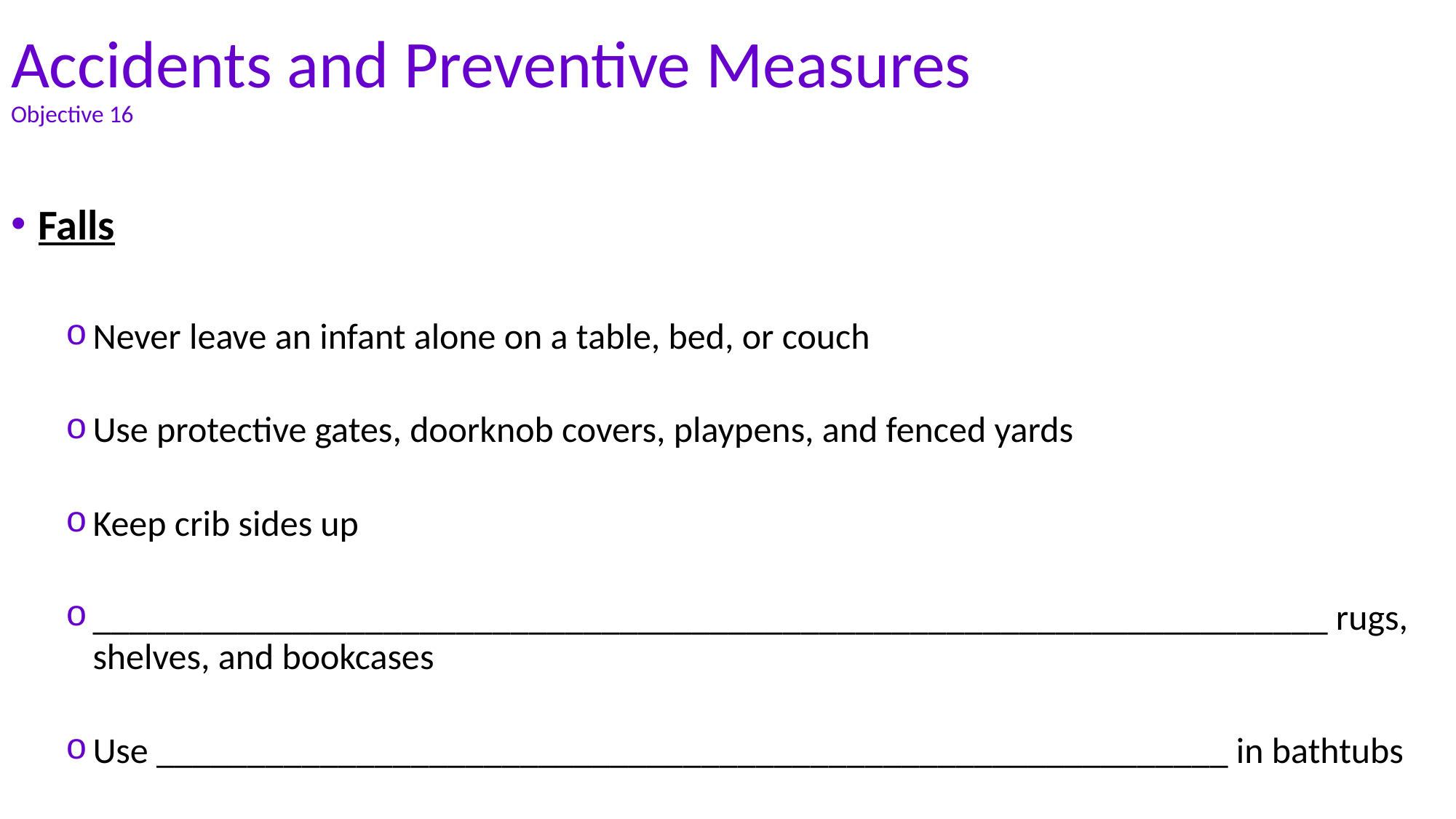

# Accidents and Preventive Measures Objective 16
Falls

Never leave an infant alone on a table, bed, or couch

Use protective gates, doorknob covers, playpens, and fenced yards

Keep crib sides up

____________________________________________________________________ rugs, shelves, and bookcases

Use ___________________________________________________________ in bathtubs